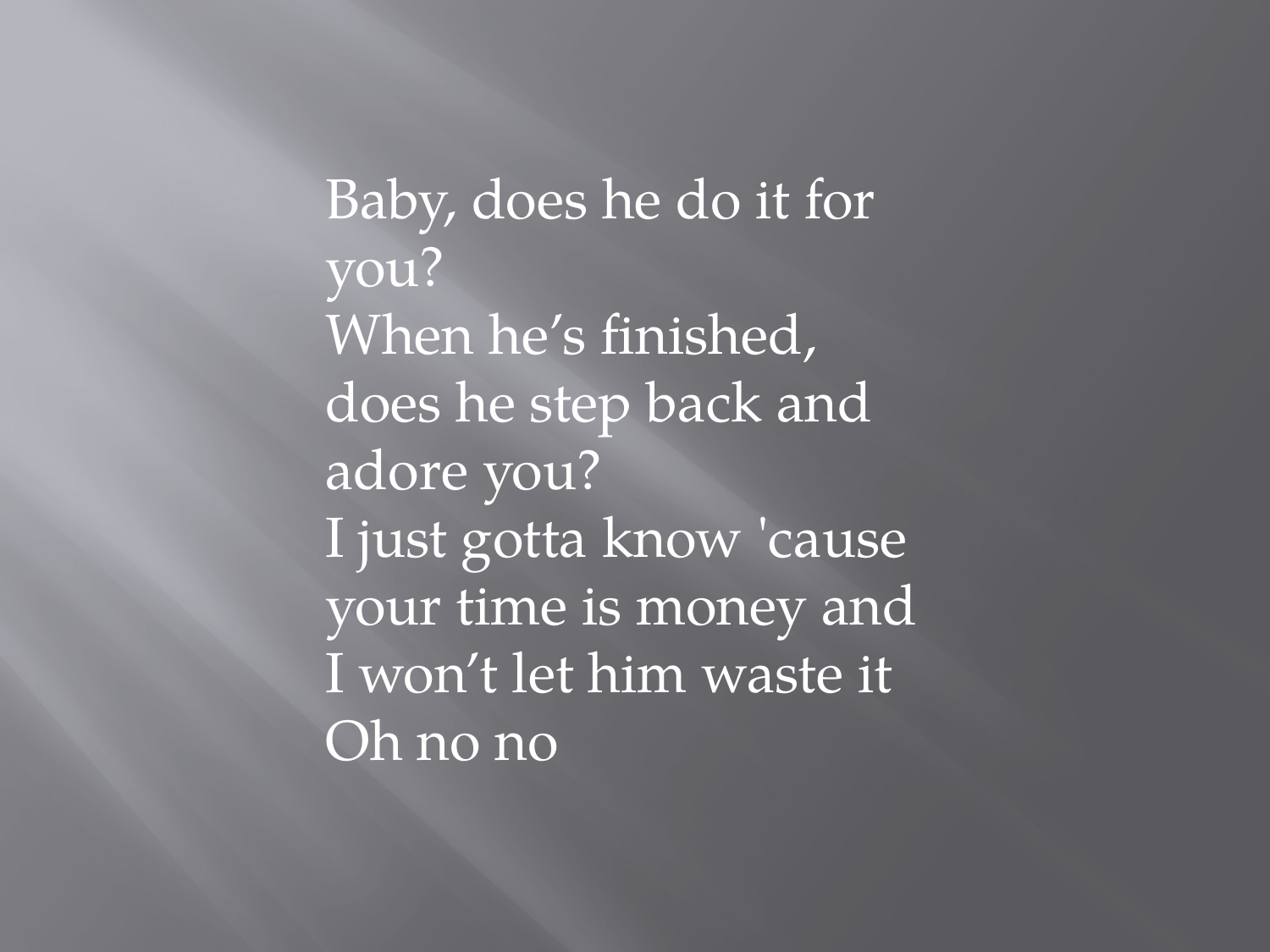

Baby, does he do it for you?
When he’s finished, does he step back and adore you?
I just gotta know 'cause your time is money and I won’t let him waste it
Oh no no